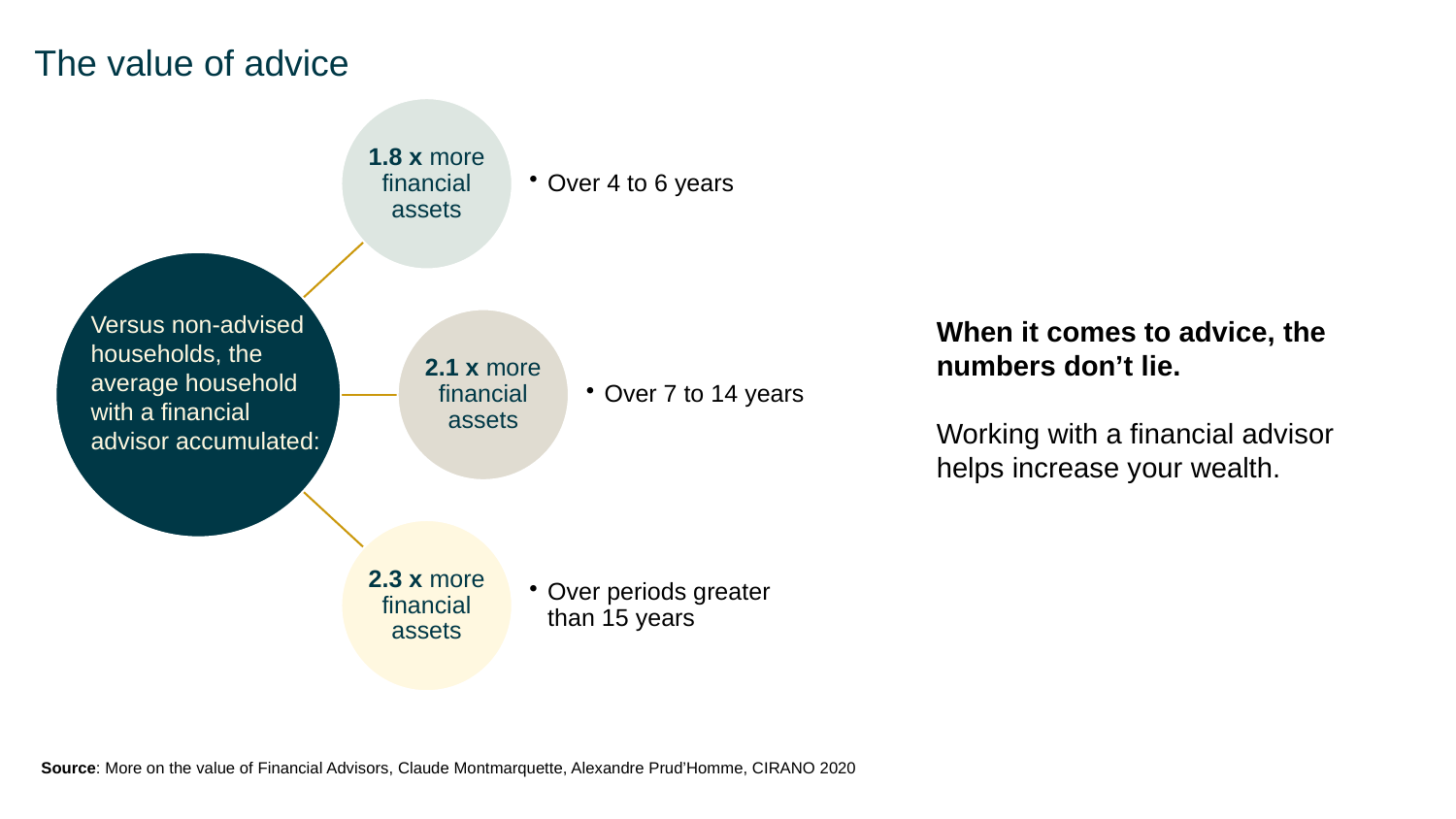

The value of advice
1.8 x more financial assets
Over 4 to 6 years
2.1 x more financial assets
Over 7 to 14 years
2.3 x more financial assets
Over periods greater than 15 years
Versus non-advised households, the average household with a financial advisor accumulated:
When it comes to advice, the numbers don’t lie.

Working with a financial advisor helps increase your wealth.
Source: More on the value of Financial Advisors, Claude Montmarquette, Alexandre Prud’Homme, CIRANO 2020